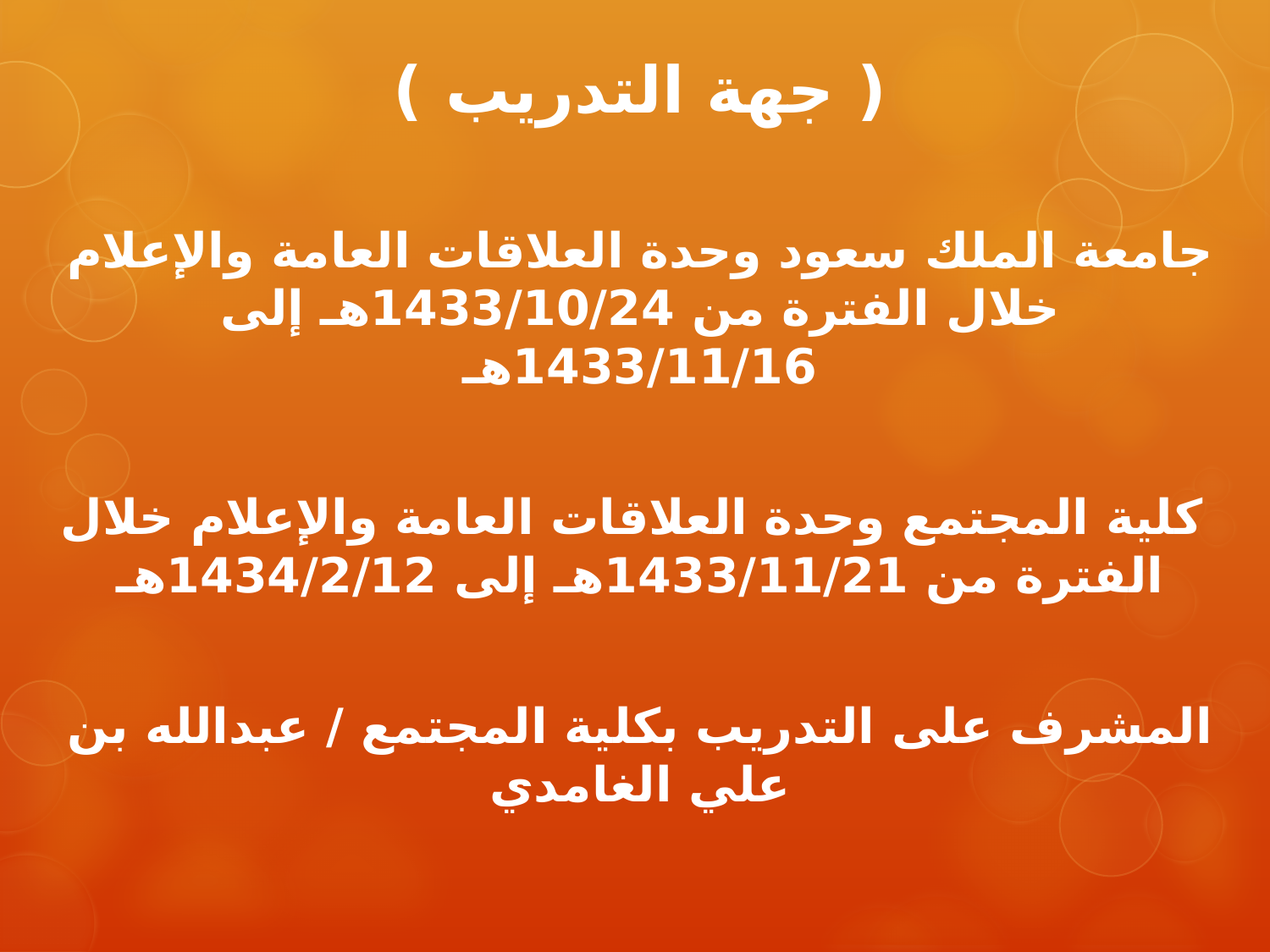

( جهة التدريب )

جامعة الملك سعود وحدة العلاقات العامة والإعلام خلال الفترة من 1433/10/24هـ إلى 1433/11/16هـ

 كلية المجتمع وحدة العلاقات العامة والإعلام خلال الفترة من 1433/11/21هـ إلى 1434/2/12هـ

المشرف على التدريب بكلية المجتمع / عبدالله بن علي الغامدي